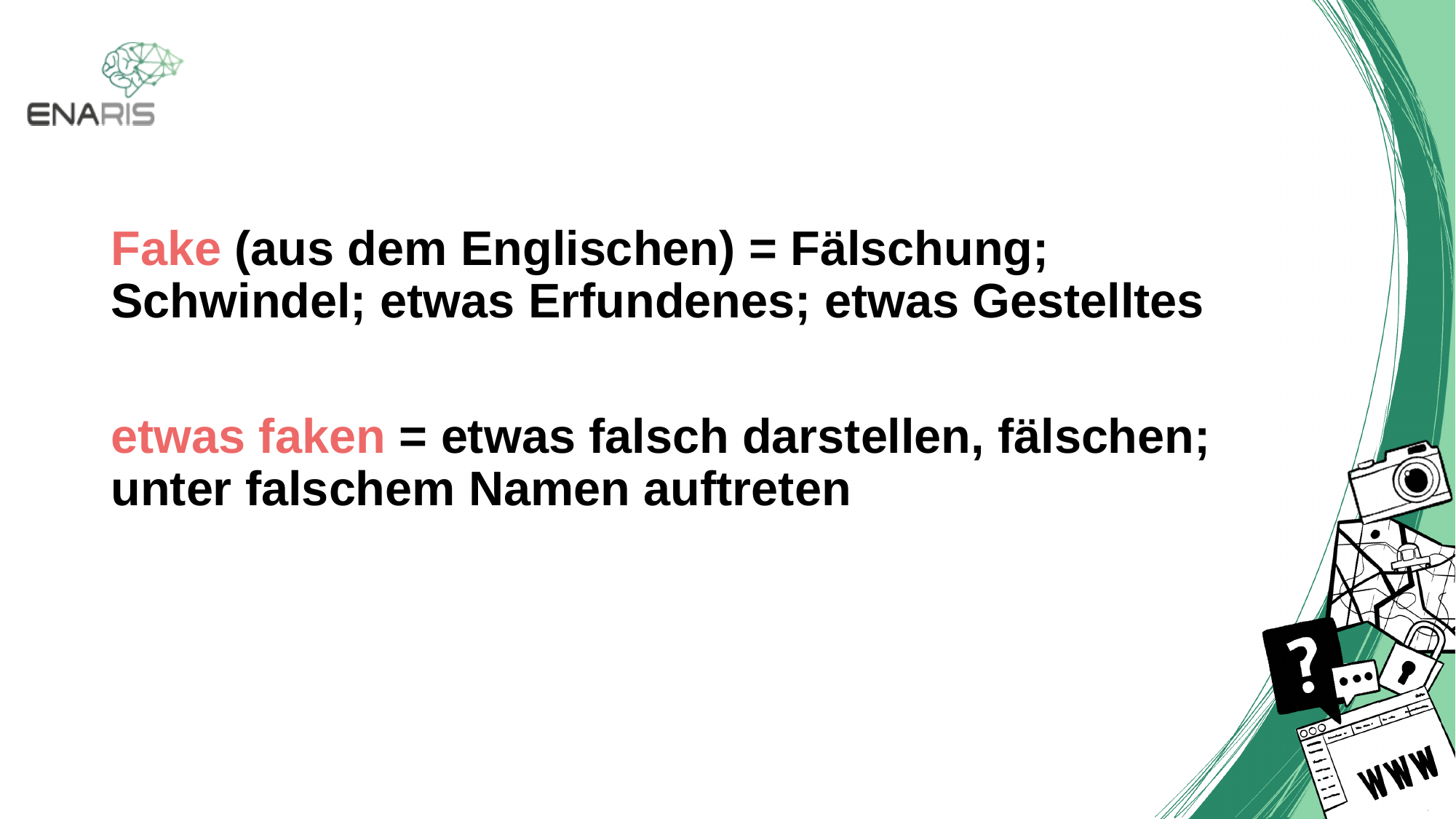

Fake (aus dem Englischen) = Fälschung; Schwindel; etwas Erfundenes; etwas Gestelltes

etwas faken = etwas falsch darstellen, fälschen; unter falschem Namen auftreten